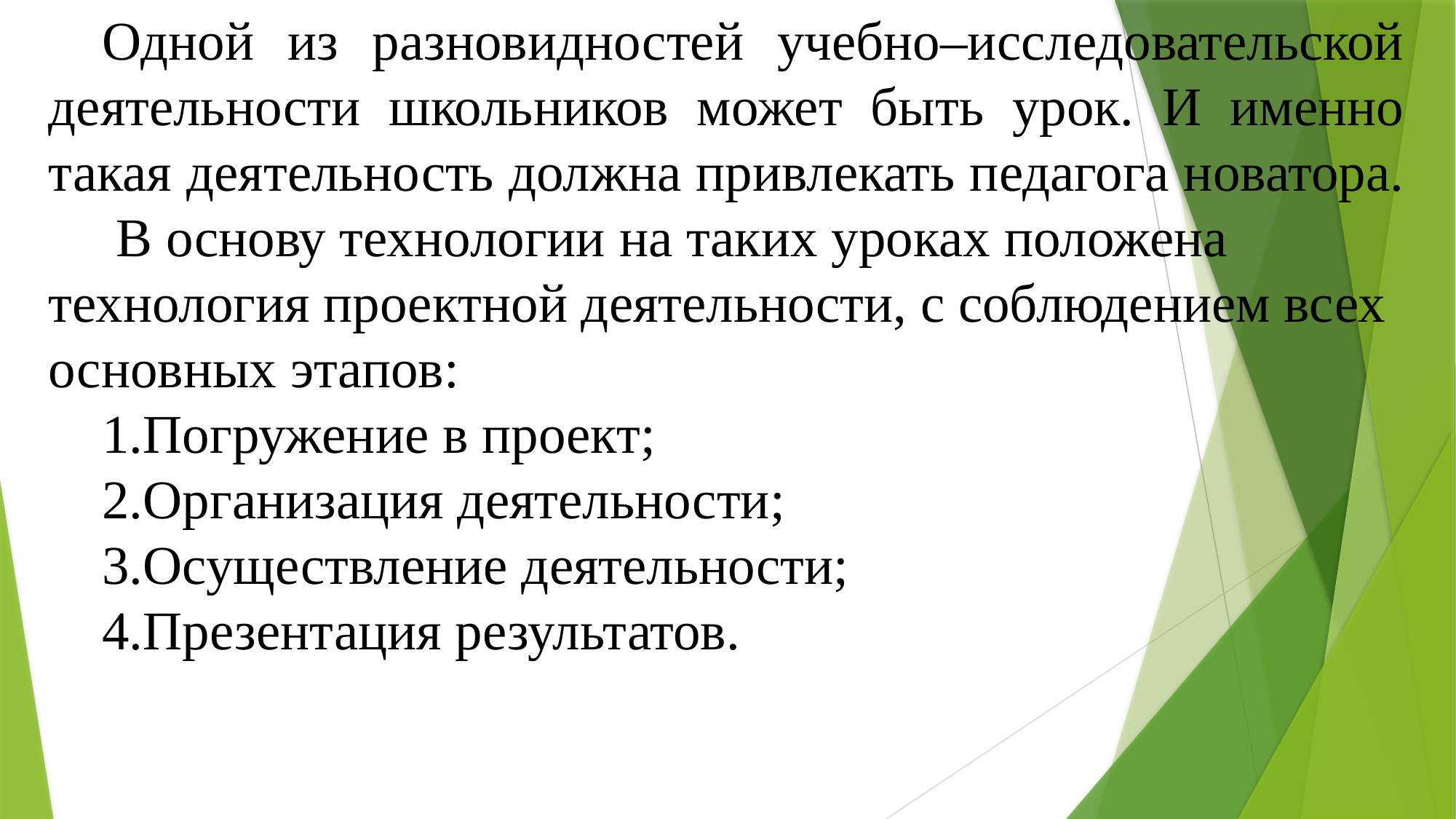

Одной из разновидностей учебно–исследовательской деятельности школьников может быть урок. И именно такая деятельность должна привлекать педагога новатора.
 В основу технологии на таких уроках положена технология проектной деятельности, с соблюдением всех основных этапов:
1.Погружение в проект;
2.Организация деятельности;
3.Осуществление деятельности;
4.Презентация результатов.